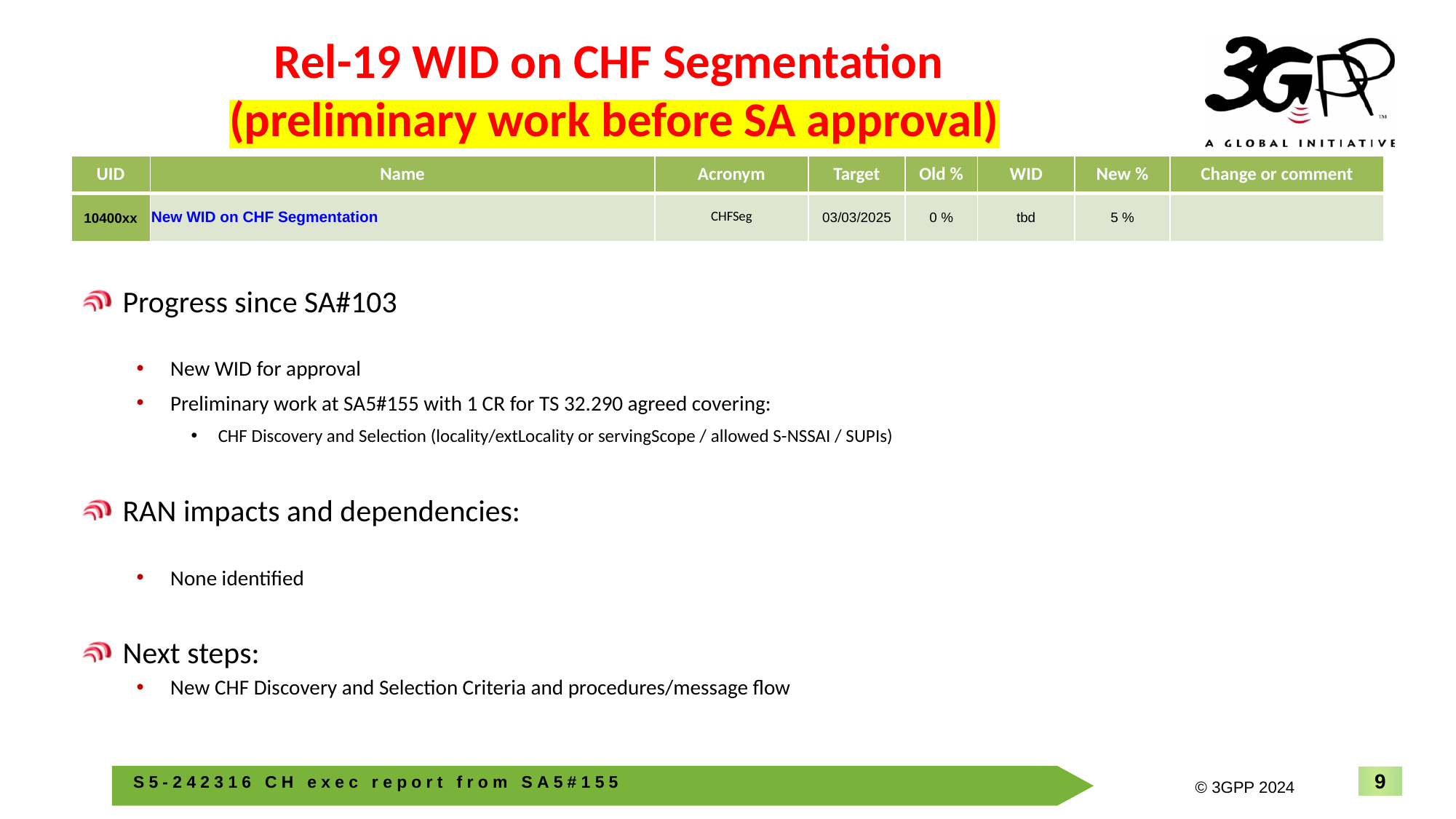

# Rel-19 WID on CHF Segmentation (preliminary work before SA approval)
| UID | Name | Acronym | Target | Old % | WID | New % | Change or comment |
| --- | --- | --- | --- | --- | --- | --- | --- |
| 10400xx | New WID on CHF Segmentation | CHFSeg | 03/03/2025 | 0 % | tbd | 5 % |  |
Progress since SA#103

New WID for approval
Preliminary work at SA5#155 with 1 CR for TS 32.290 agreed covering:
CHF Discovery and Selection (locality/extLocality or servingScope / allowed S-NSSAI / SUPIs)

RAN impacts and dependencies:

None identified

Next steps:
New CHF Discovery and Selection Criteria and procedures/message flow